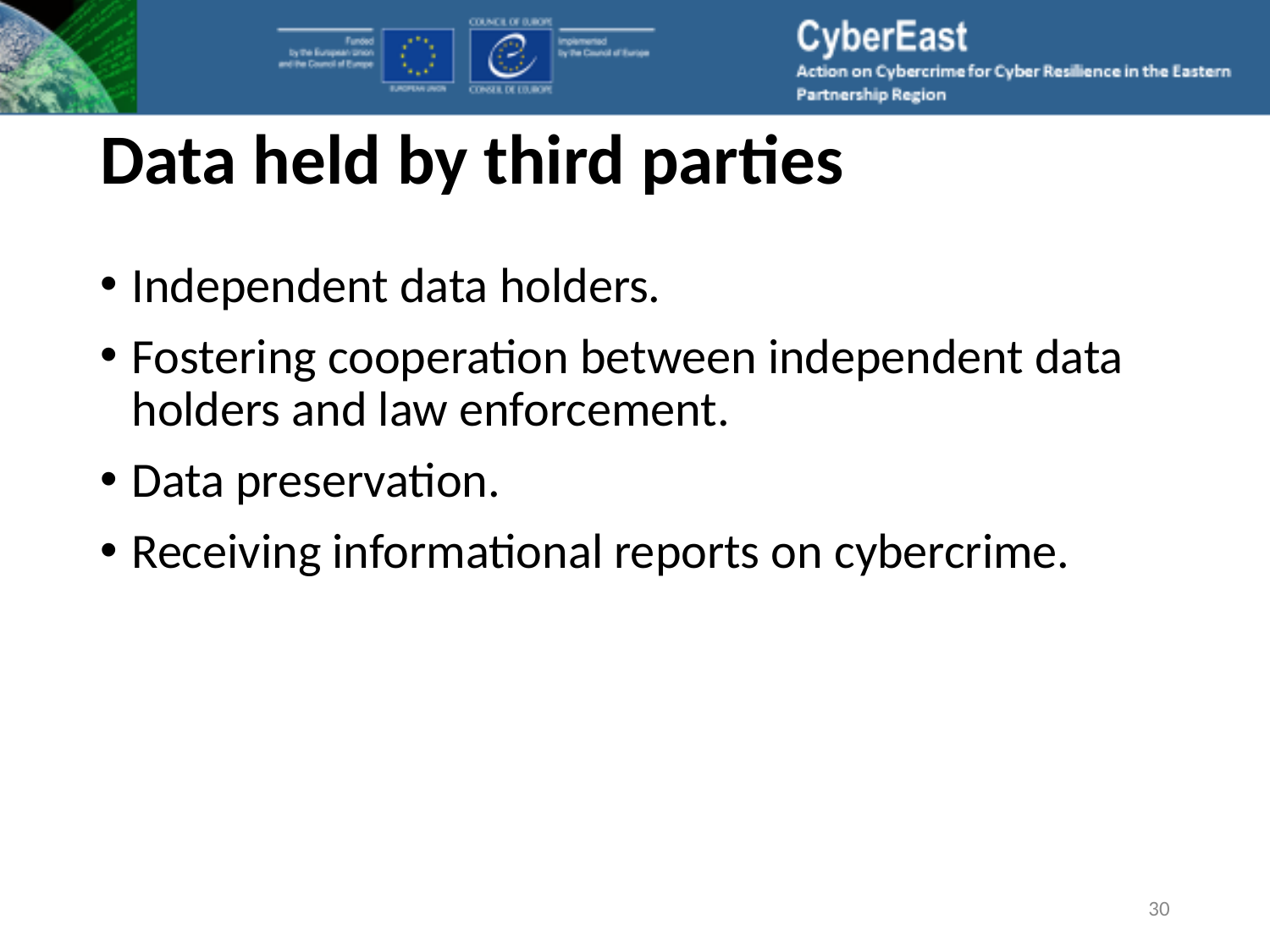

# Data held by third parties
Independent data holders.
Fostering cooperation between independent data holders and law enforcement.
Data preservation.
Receiving informational reports on cybercrime.

30